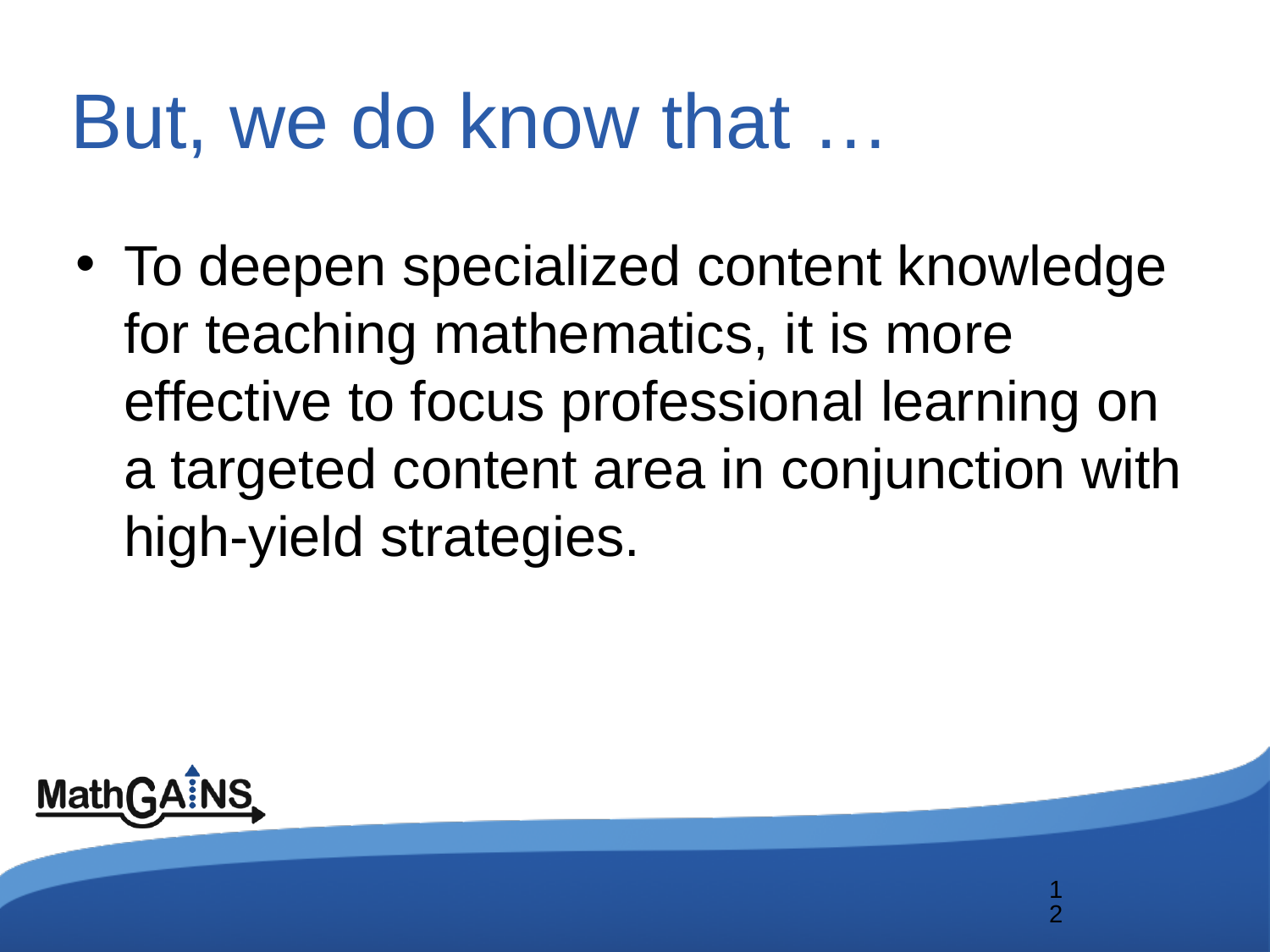

# But, we do know that …
To deepen specialized content knowledge for teaching mathematics, it is more effective to focus professional learning on a targeted content area in conjunction with high-yield strategies.
12